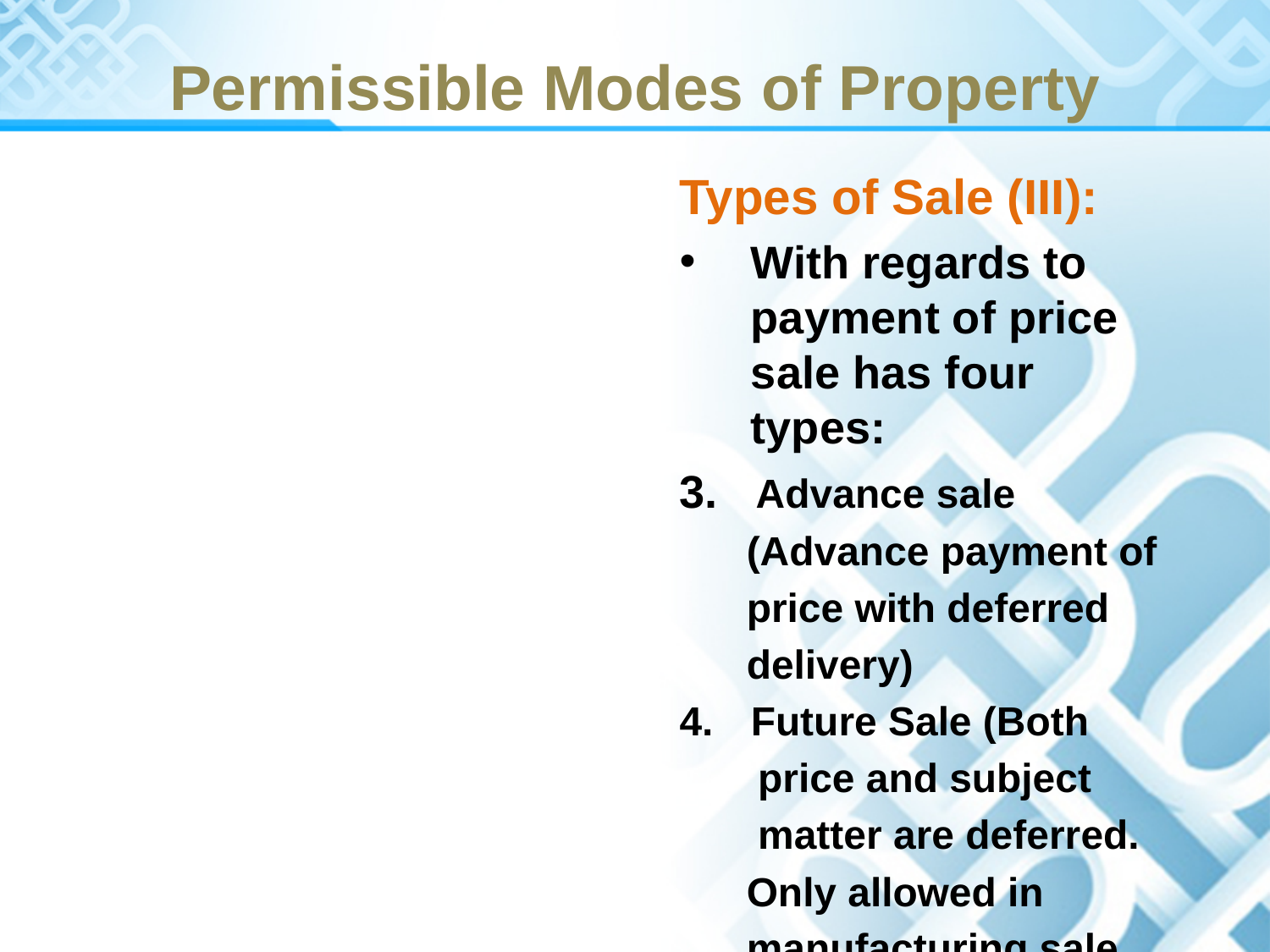

Permissible Modes of Property
Types of Sale (III):
With regards to payment of price sale has four types:
3.   Advance sale
      (Advance payment of
      price with deferred
      delivery)
Future Sale (Both
       price and subject
       matter are deferred.
      Only allowed in
      manufacturing sale